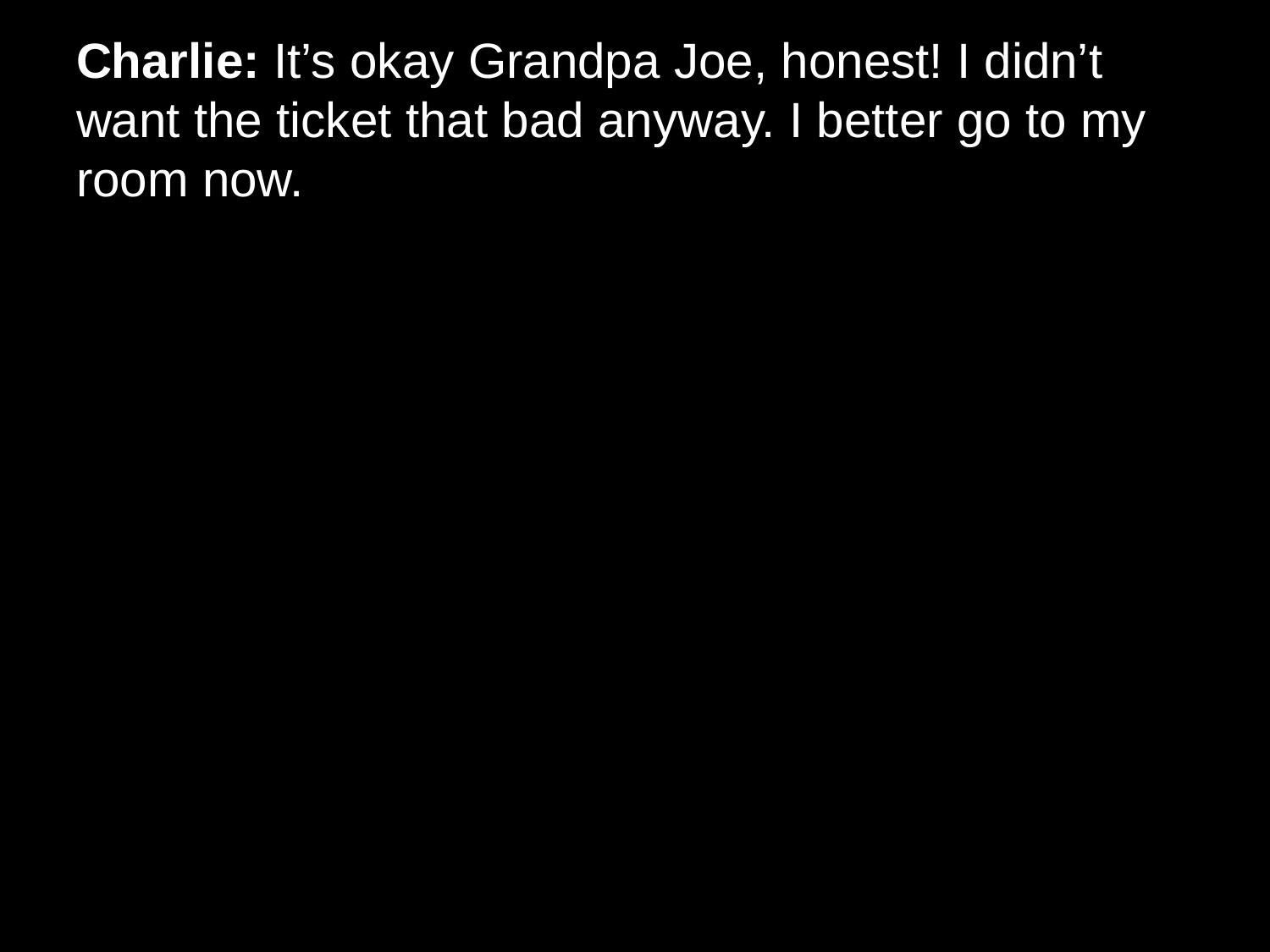

# Charlie: It’s okay Grandpa Joe, honest! I didn’t want the ticket that bad anyway. I better go to my room now.